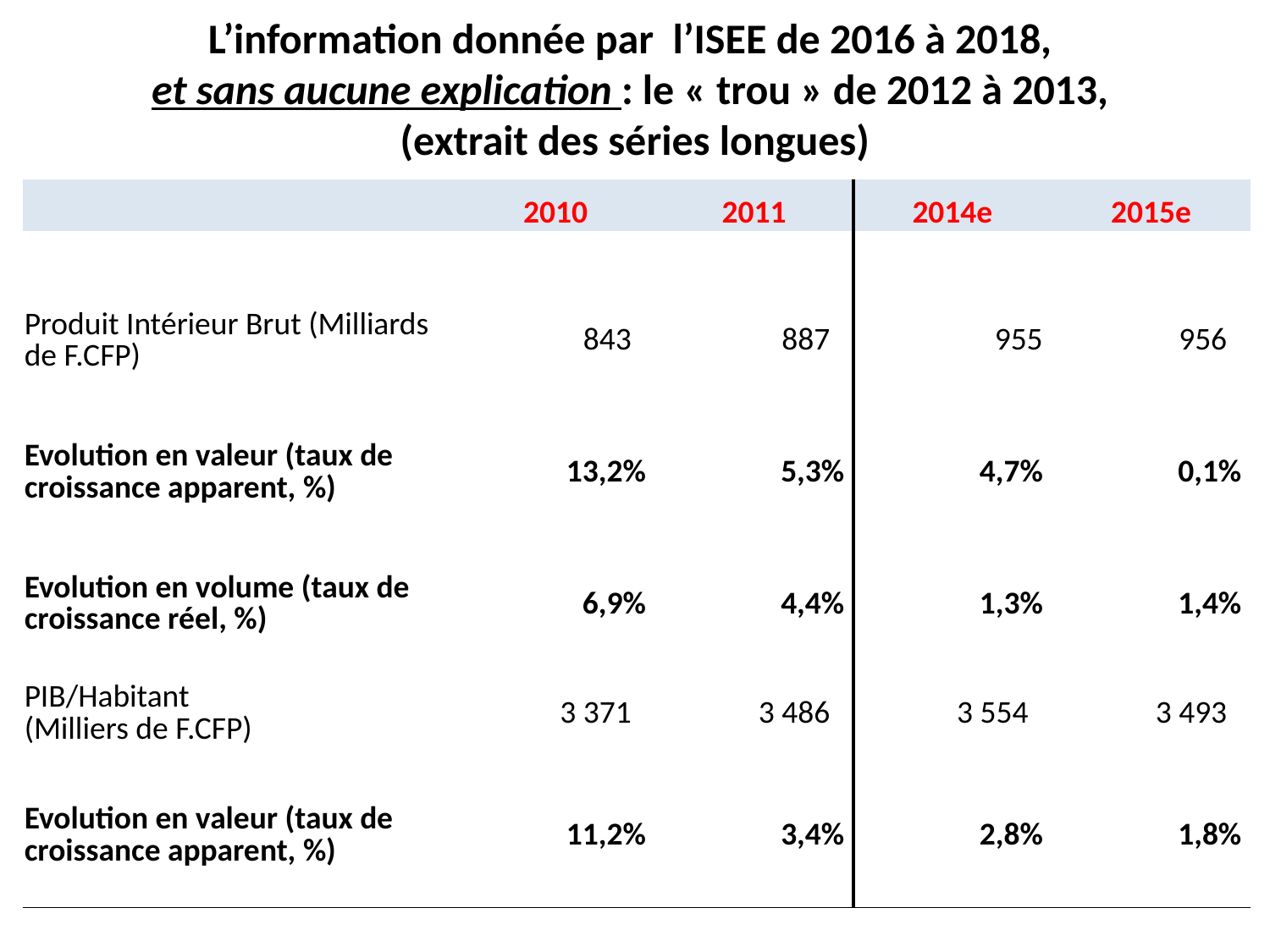

# L’information donnée par  l’ISEE de 2016 à 2018, et sans aucune explication : le « trou » de 2012 à 2013, (extrait des séries longues)
|  | 2010 | 2011 | 2014e | 2015e |
| --- | --- | --- | --- | --- |
|  |  |  |  |  |
| Produit Intérieur Brut (Milliards de F.CFP) | 843 | 887 | 955 | 956 |
| Evolution en valeur (taux de croissance apparent, %) | 13,2% | 5,3% | 4,7% | 0,1% |
| Evolution en volume (taux de croissance réel, %) | 6,9% | 4,4% | 1,3% | 1,4% |
| PIB/Habitant (Milliers de F.CFP) | 3 371 | 3 486 | 3 554 | 3 493 |
| Evolution en valeur (taux de croissance apparent, %) | 11,2% | 3,4% | 2,8% | 1,8% |